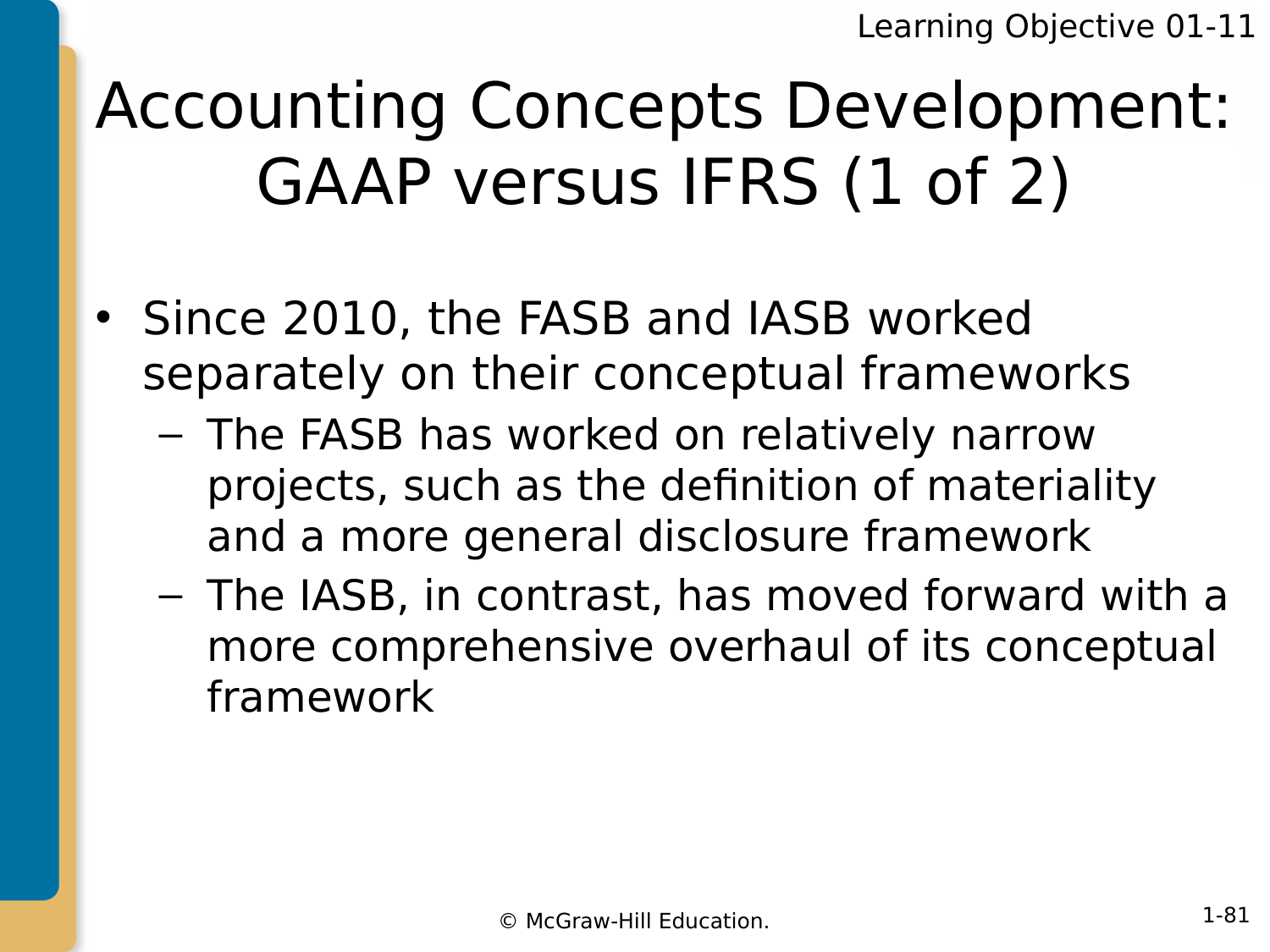

Learning Objective 01-11
# Accounting Concepts Development: GAAP versus IFRS (1 of 2)
Since 2010, the FASB and IASB worked separately on their conceptual frameworks
The FASB has worked on relatively narrow projects, such as the definition of materiality and a more general disclosure framework
The IASB, in contrast, has moved forward with a more comprehensive overhaul of its conceptual framework